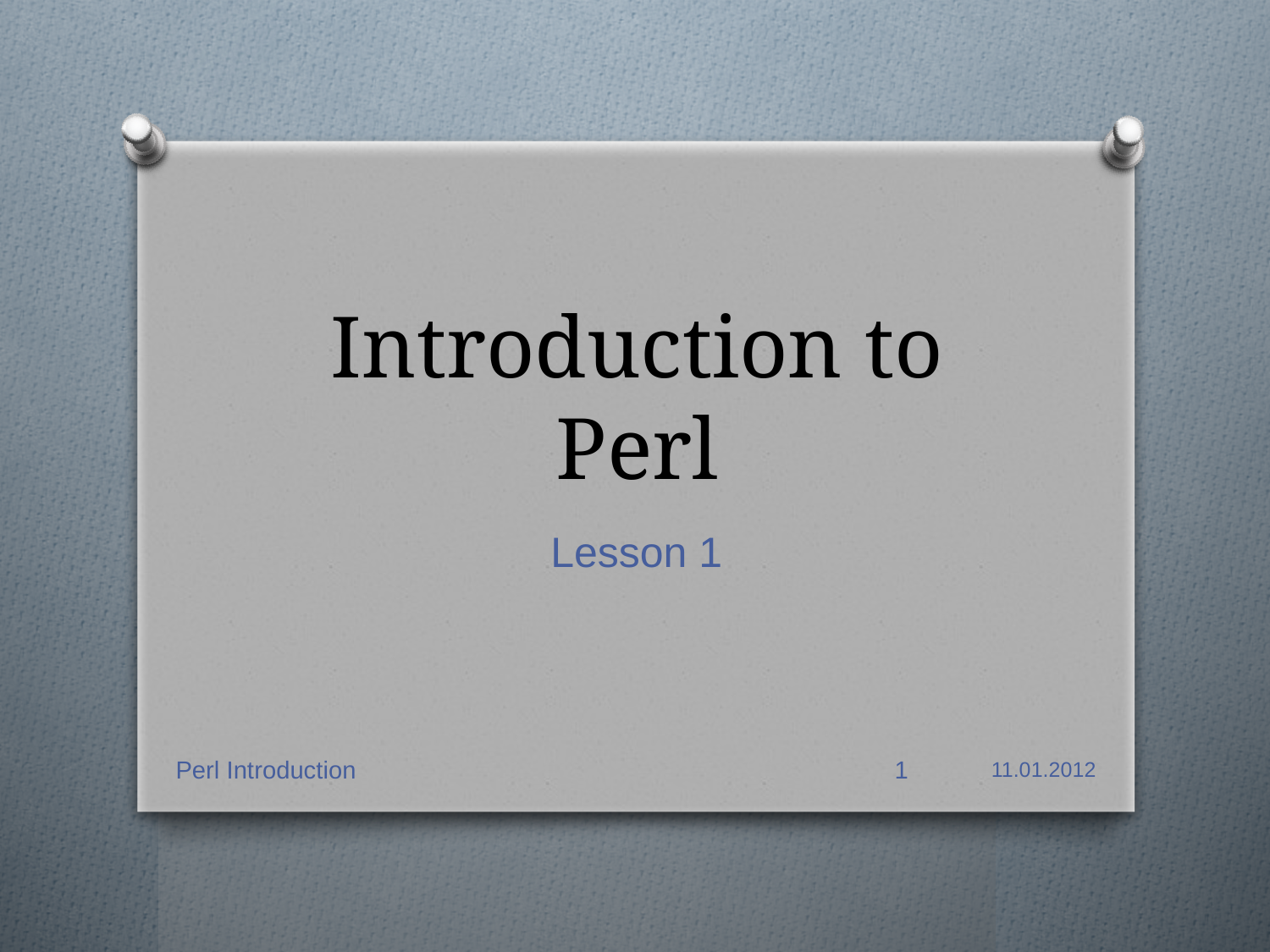

# Introduction to Perl
Lesson 1
Perl Introduction
1
11.01.2012